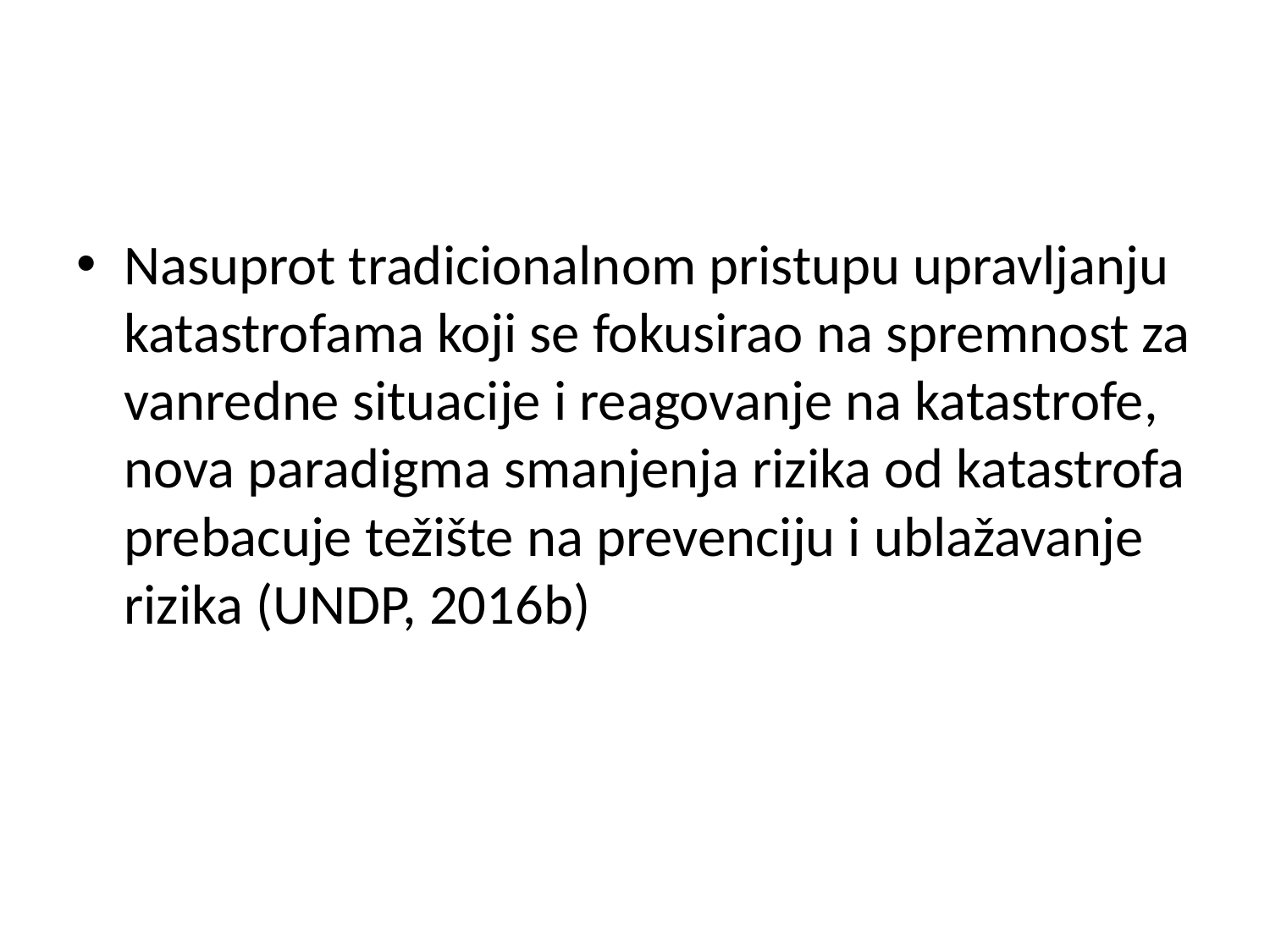

#
Nasuprot tradicionalnom pristupu upravljanju katastrofama koji se fokusirao na spremnost za vanredne situacije i reagovanje na katastrofe, nova paradigma smanjenja rizika od katastrofa prebacuje težište na prevenciju i ublažavanje rizika (UNDP, 2016b)